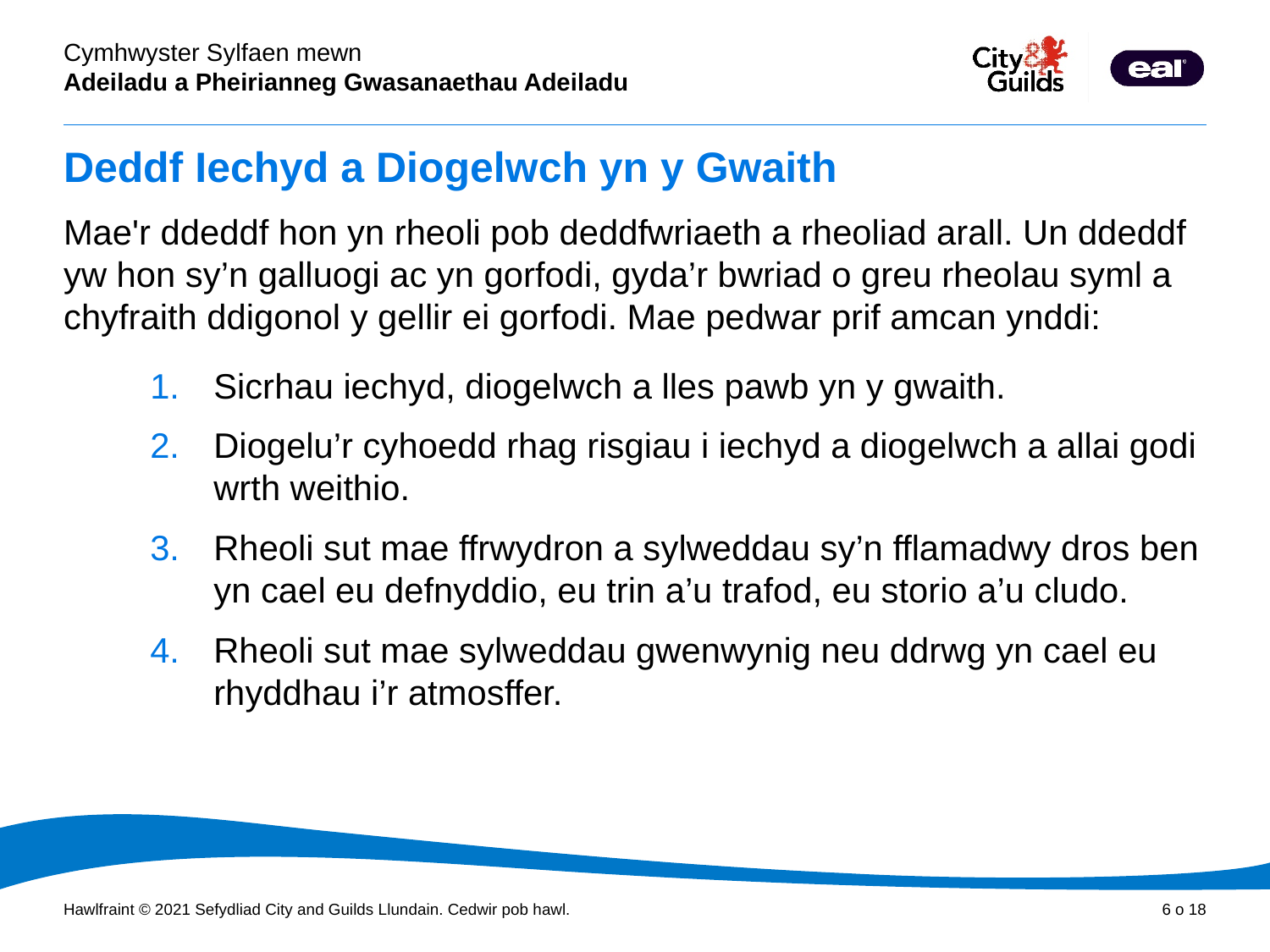

# Deddf Iechyd a Diogelwch yn y Gwaith
Mae'r ddeddf hon yn rheoli pob deddfwriaeth a rheoliad arall. Un ddeddf yw hon sy’n galluogi ac yn gorfodi, gyda’r bwriad o greu rheolau syml a chyfraith ddigonol y gellir ei gorfodi. Mae pedwar prif amcan ynddi:
Sicrhau iechyd, diogelwch a lles pawb yn y gwaith.
Diogelu’r cyhoedd rhag risgiau i iechyd a diogelwch a allai godi wrth weithio.
Rheoli sut mae ffrwydron a sylweddau sy’n fflamadwy dros ben yn cael eu defnyddio, eu trin a’u trafod, eu storio a’u cludo.
Rheoli sut mae sylweddau gwenwynig neu ddrwg yn cael eu rhyddhau i’r atmosffer.